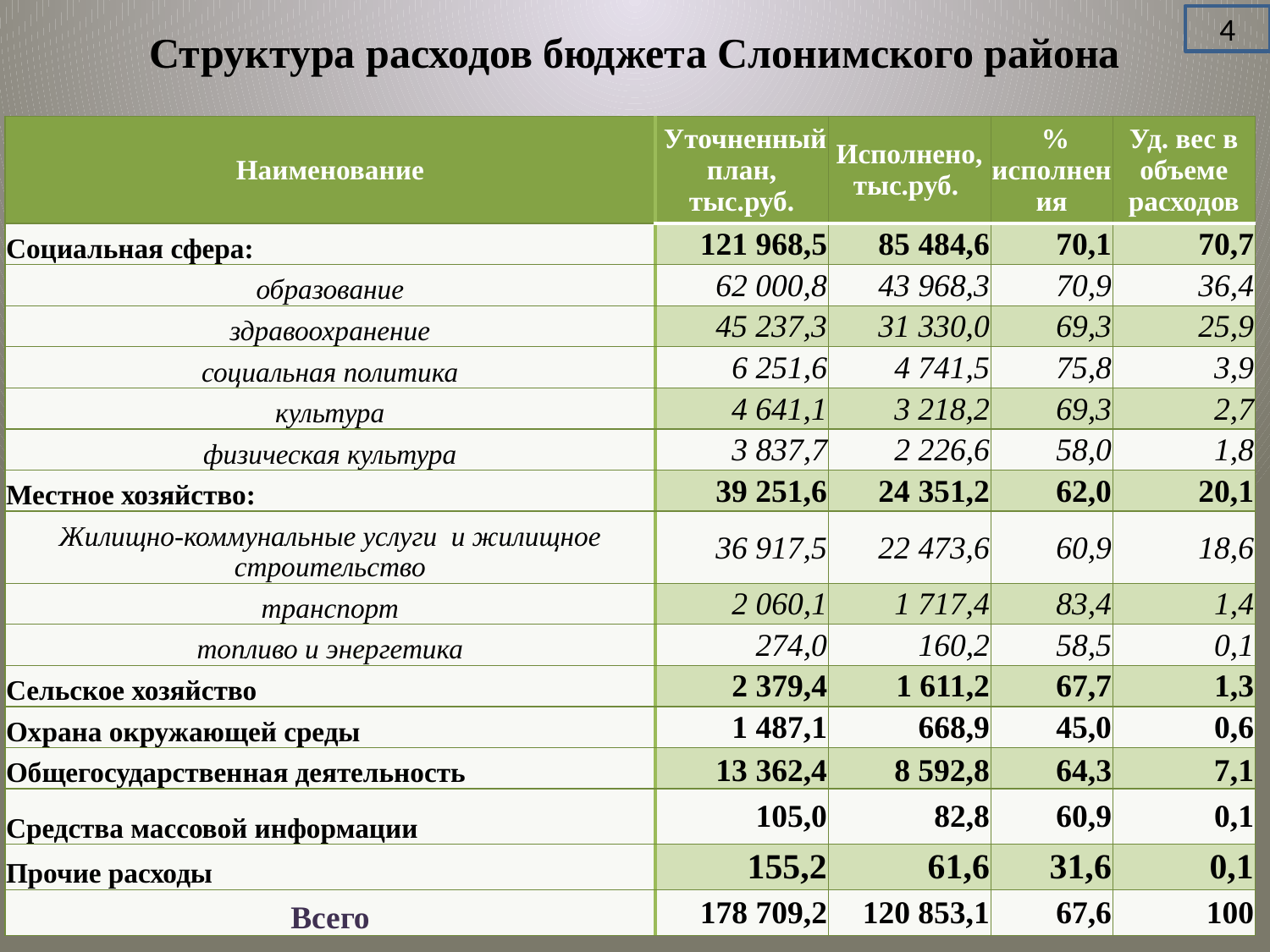

4
# Структура расходов бюджета Слонимского района
| Наименование | Уточненный план, тыс.руб. | Исполнено, тыс.руб. | % исполнения | Уд. вес в объеме расходов |
| --- | --- | --- | --- | --- |
| Социальная сфера: | 121 968,5 | 85 484,6 | 70,1 | 70,7 |
| образование | 62 000,8 | 43 968,3 | 70,9 | 36,4 |
| здравоохранение | 45 237,3 | 31 330,0 | 69,3 | 25,9 |
| социальная политика | 6 251,6 | 4 741,5 | 75,8 | 3,9 |
| культура | 4 641,1 | 3 218,2 | 69,3 | 2,7 |
| физическая культура | 3 837,7 | 2 226,6 | 58,0 | 1,8 |
| Местное хозяйство: | 39 251,6 | 24 351,2 | 62,0 | 20,1 |
| Жилищно-коммунальные услуги и жилищное строительство | 36 917,5 | 22 473,6 | 60,9 | 18,6 |
| транспорт | 2 060,1 | 1 717,4 | 83,4 | 1,4 |
| топливо и энергетика | 274,0 | 160,2 | 58,5 | 0,1 |
| Сельское хозяйство | 2 379,4 | 1 611,2 | 67,7 | 1,3 |
| Охрана окружающей среды | 1 487,1 | 668,9 | 45,0 | 0,6 |
| Общегосударственная деятельность | 13 362,4 | 8 592,8 | 64,3 | 7,1 |
| Средства массовой информации | 105,0 | 82,8 | 60,9 | 0,1 |
| Прочие расходы | 155,2 | 61,6 | 31,6 | 0,1 |
| Всего | 178 709,2 | 120 853,1 | 67,6 | 100 |